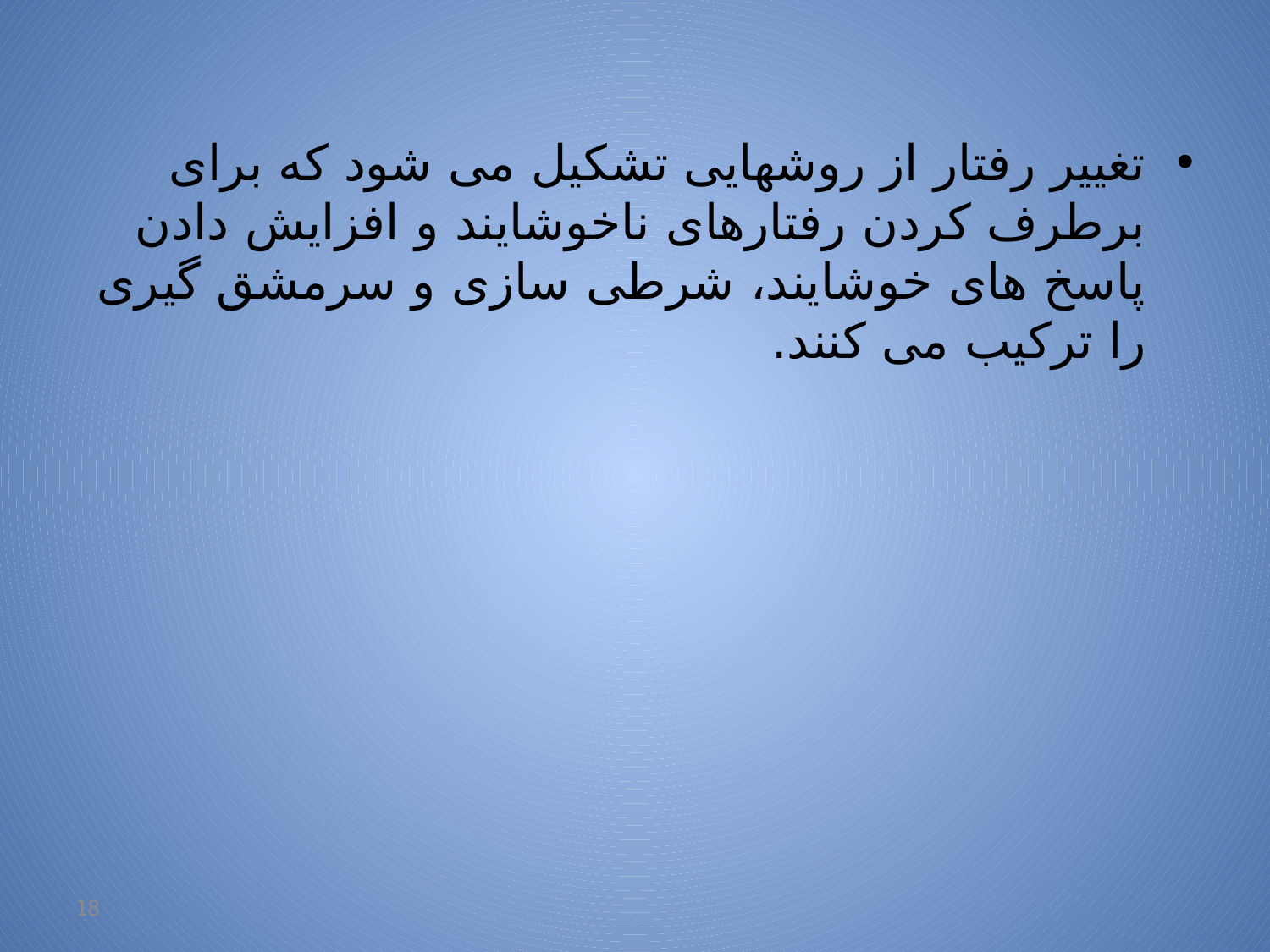

تغییر رفتار از روشهایی تشکیل می شود که برای برطرف کردن رفتارهای ناخوشایند و افزایش دادن پاسخ های خوشایند، شرطی سازی و سرمشق گیری را ترکیب می کنند.
18